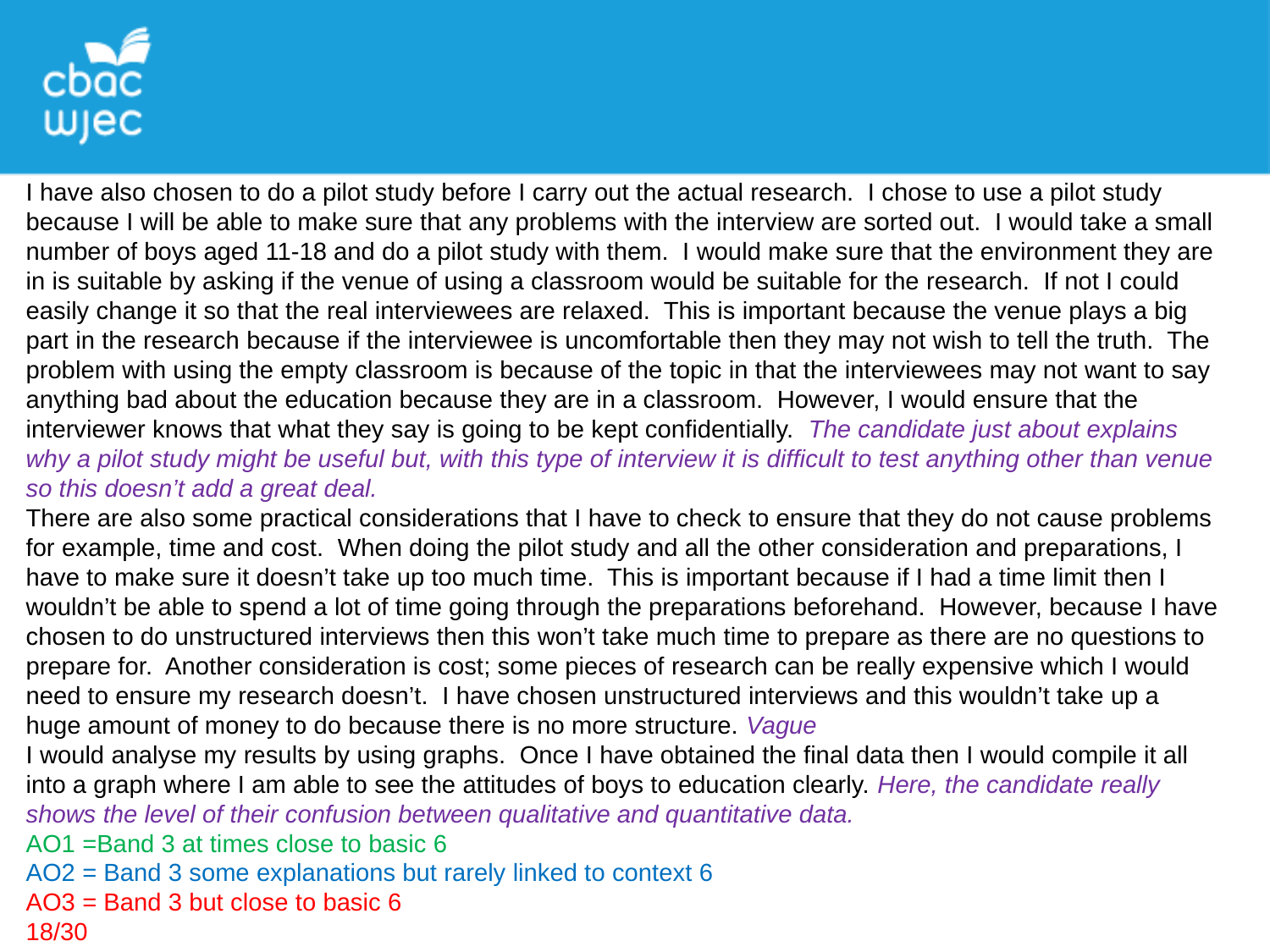

I have also chosen to do a pilot study before I carry out the actual research.  I chose to use a pilot study because I will be able to make sure that any problems with the interview are sorted out.  I would take a small number of boys aged 11-18 and do a pilot study with them.  I would make sure that the environment they are in is suitable by asking if the venue of using a classroom would be suitable for the research.  If not I could easily change it so that the real interviewees are relaxed.  This is important because the venue plays a big part in the research because if the interviewee is uncomfortable then they may not wish to tell the truth.  The problem with using the empty classroom is because of the topic in that the interviewees may not want to say anything bad about the education because they are in a classroom.  However, I would ensure that the interviewer knows that what they say is going to be kept confidentially.  The candidate just about explains why a pilot study might be useful but, with this type of interview it is difficult to test anything other than venue so this doesn’t add a great deal.
There are also some practical considerations that I have to check to ensure that they do not cause problems for example, time and cost.  When doing the pilot study and all the other consideration and preparations, I have to make sure it doesn’t take up too much time.  This is important because if I had a time limit then I wouldn’t be able to spend a lot of time going through the preparations beforehand.  However, because I have chosen to do unstructured interviews then this won’t take much time to prepare as there are no questions to prepare for.  Another consideration is cost; some pieces of research can be really expensive which I would need to ensure my research doesn’t.  I have chosen unstructured interviews and this wouldn’t take up a huge amount of money to do because there is no more structure. Vague
I would analyse my results by using graphs.  Once I have obtained the final data then I would compile it all into a graph where I am able to see the attitudes of boys to education clearly. Here, the candidate really shows the level of their confusion between qualitative and quantitative data.
AO1 =Band 3 at times close to basic 6
AO2 = Band 3 some explanations but rarely linked to context 6
AO3 = Band 3 but close to basic 6
18/30